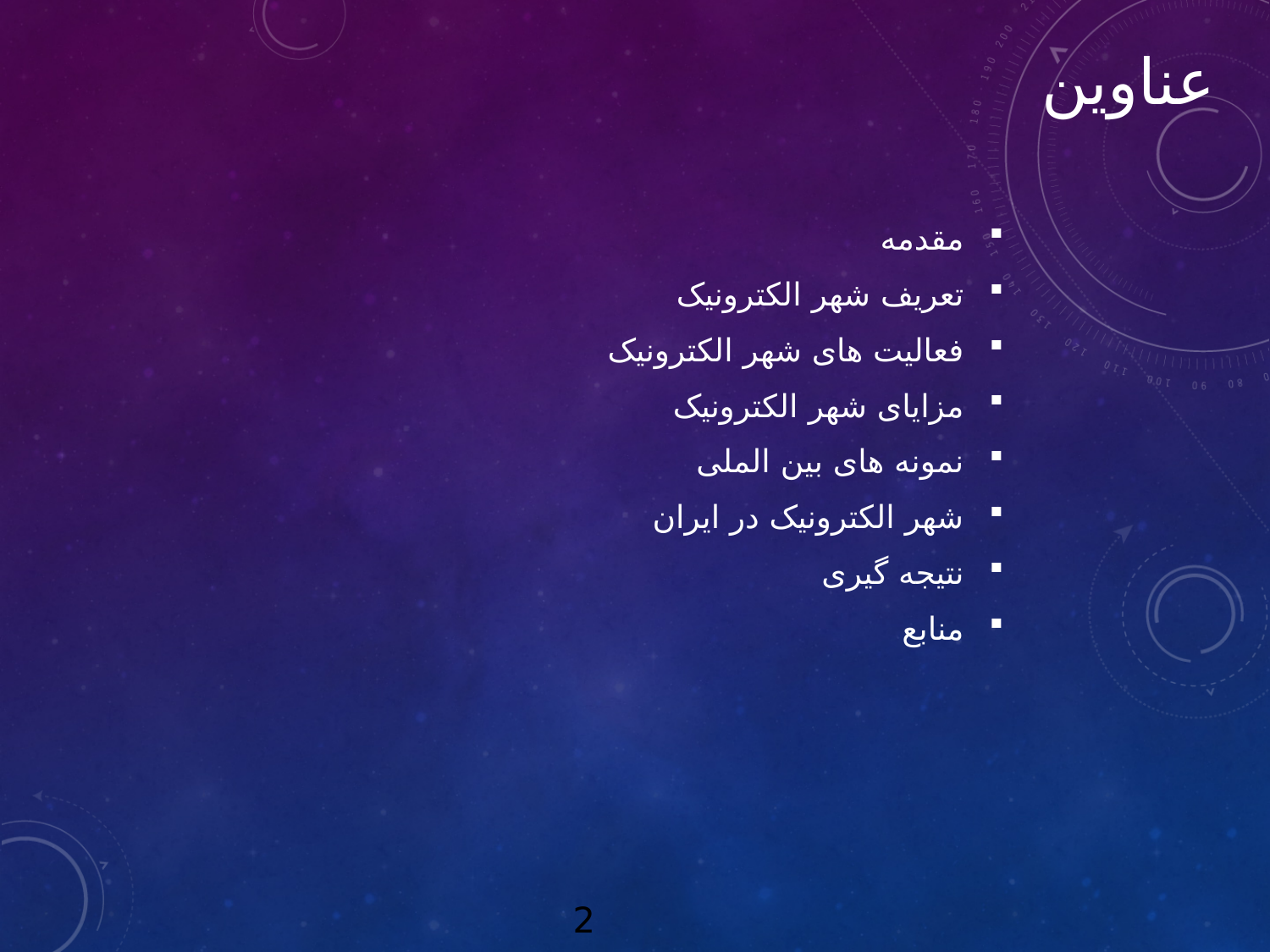

# عناوین
مقدمه
تعریف شهر الکترونیک
فعالیت های شهر الکترونیک
مزایای شهر الکترونیک
نمونه های بین الملی
شهر الکترونیک در ایران
نتیجه گیری
منابع

2